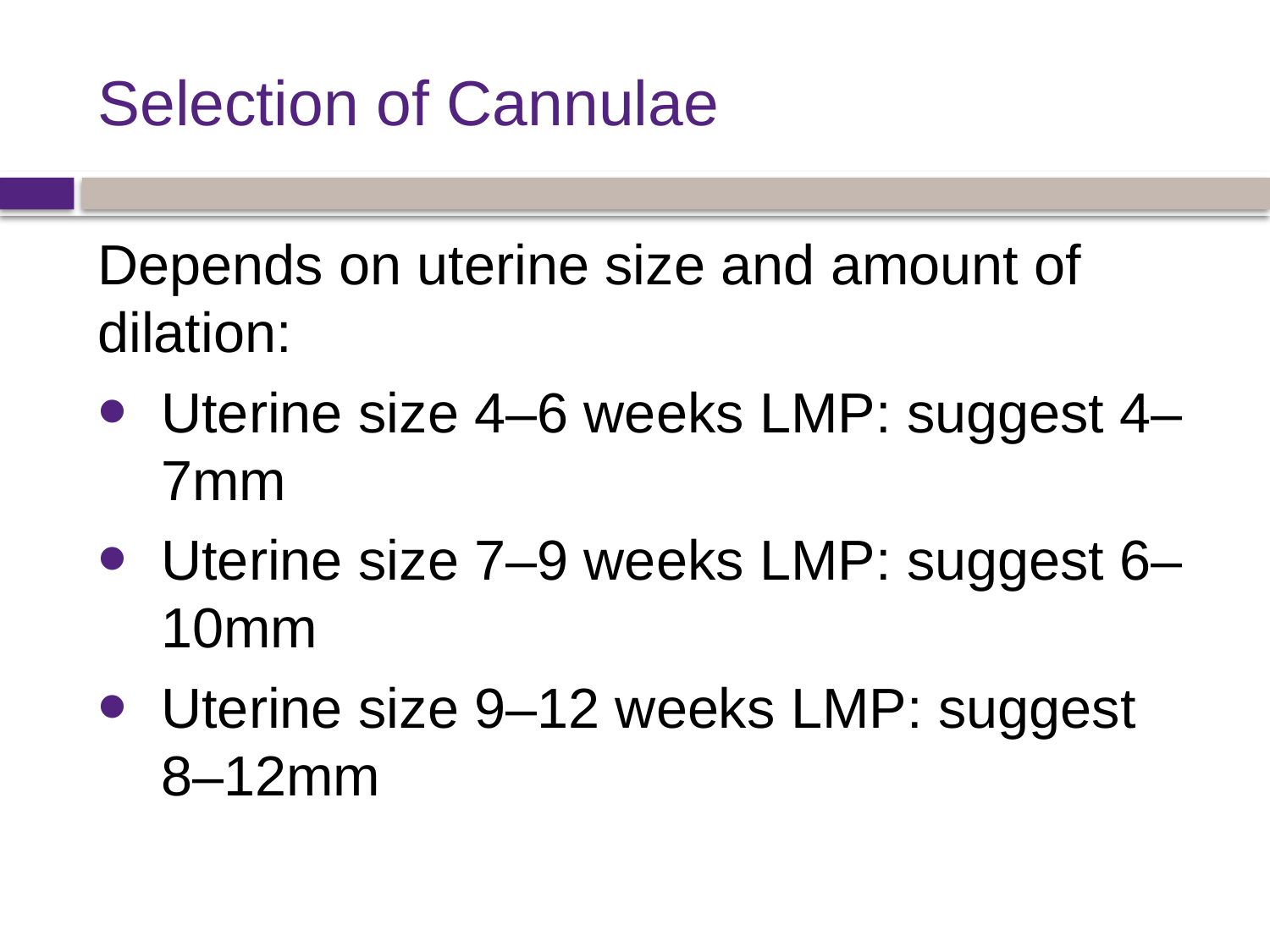

# Selection of Cannulae
Depends on uterine size and amount of dilation:
Uterine size 4–6 weeks LMP: suggest 4–7mm
Uterine size 7–9 weeks LMP: suggest 6–10mm
Uterine size 9–12 weeks LMP: suggest 8–12mm